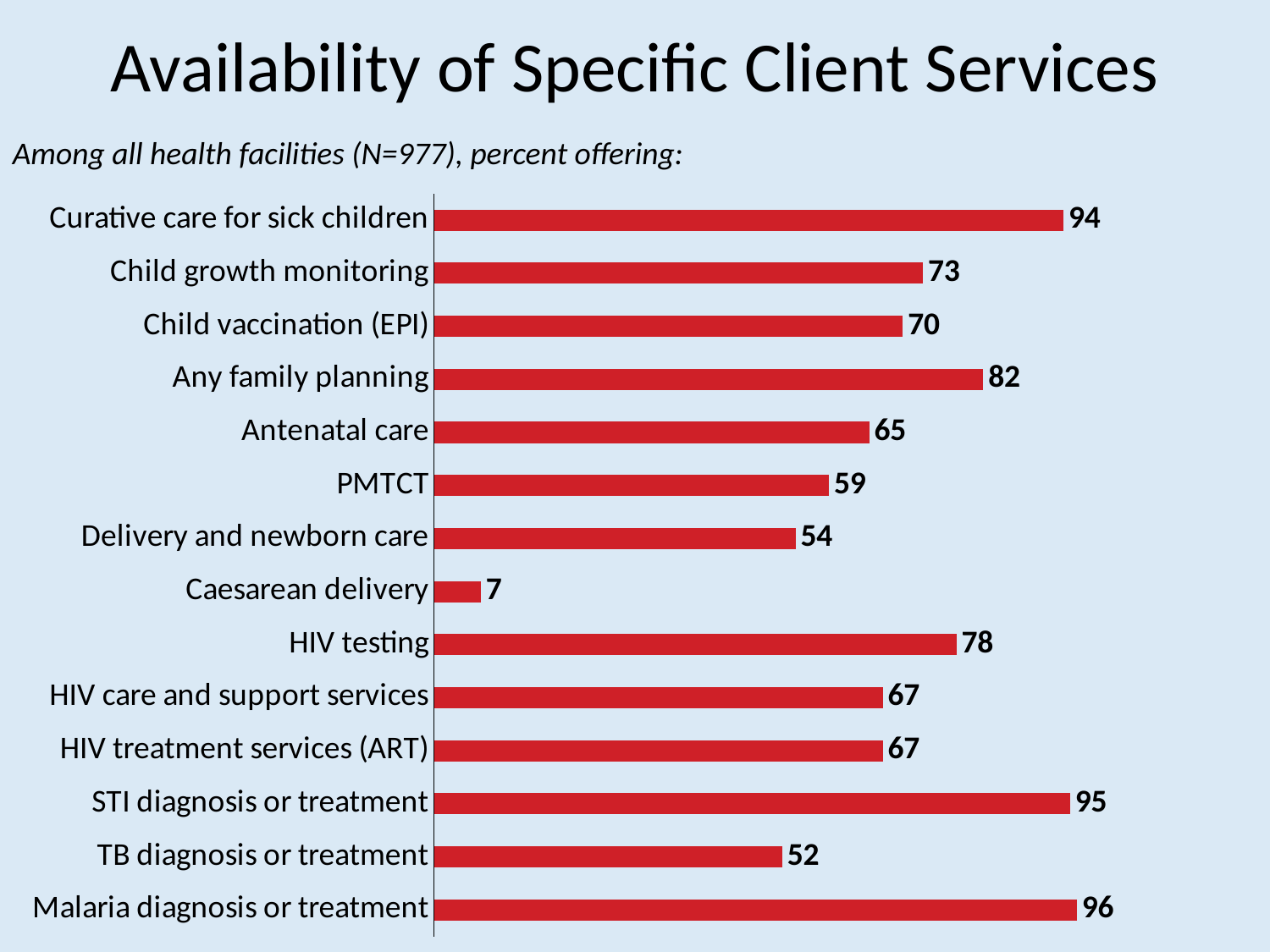

# Availability of Specific Client Services
Among all health facilities (N=977), percent offering:

### Chart

| Category | Series 1 |
|---|---|
| Malaria diagnosis or treatment | 96.0 |
| TB diagnosis or treatment | 52.0 |
| STI diagnosis or treatment | 95.0 |
| HIV treatment services (ART) | 67.0 |
| HIV care and support services | 67.0 |
| HIV testing | 78.0 |
| Caesarean delivery | 7.0 |
| Delivery and newborn care | 54.0 |
| PMTCT | 59.0 |
| Antenatal care | 65.0 |
| Any family planning | 82.0 |
| Child vaccination (EPI) | 70.0 |
| Child growth monitoring | 73.0 |
| Curative care for sick children | 94.0 |